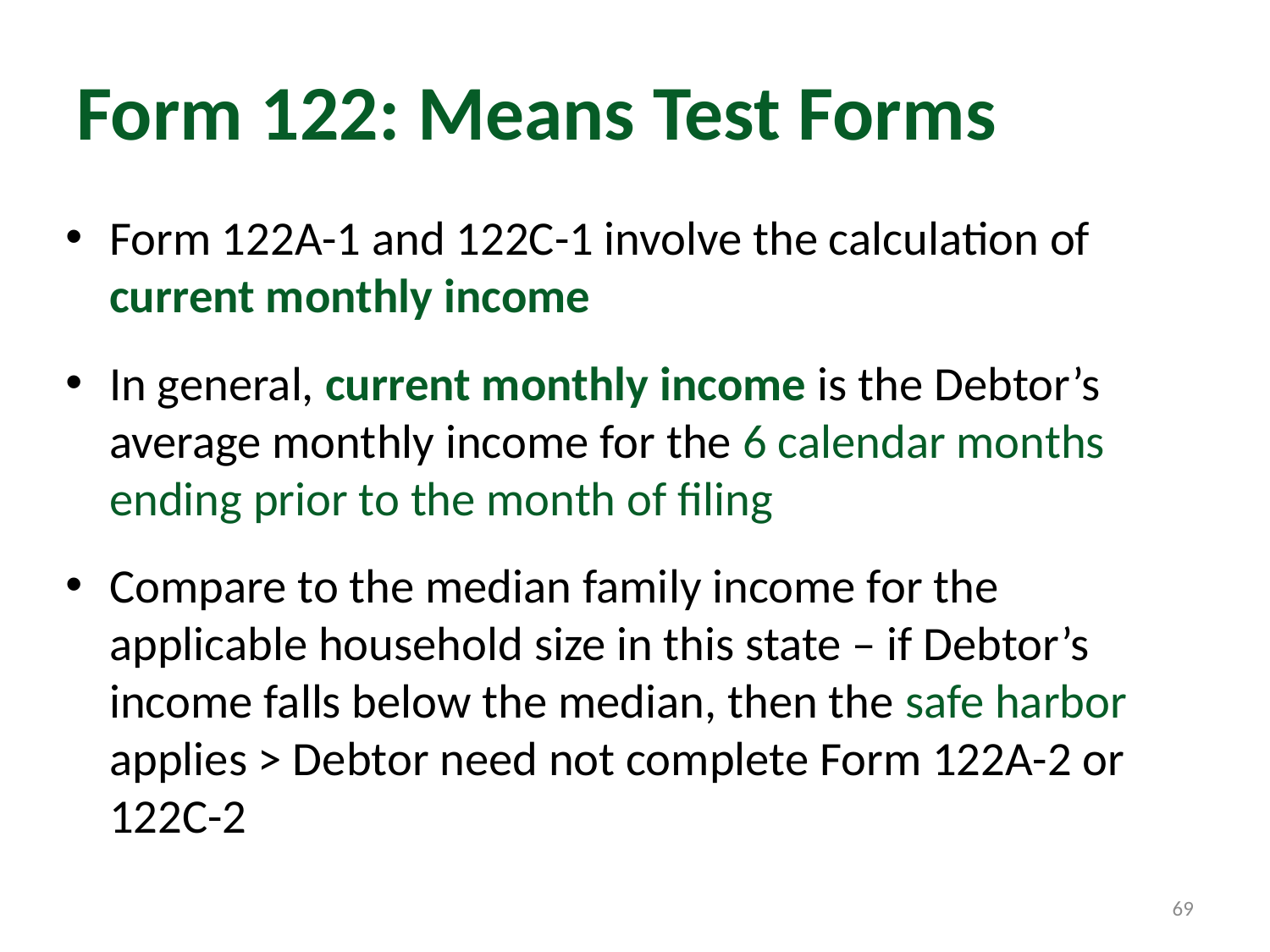

# Form 122: Means Test Forms
Form 122A-1 and 122C-1 involve the calculation of current monthly income
In general, current monthly income is the Debtor’s average monthly income for the 6 calendar months ending prior to the month of filing
Compare to the median family income for the applicable household size in this state – if Debtor’s income falls below the median, then the safe harbor applies > Debtor need not complete Form 122A-2 or 122C-2

69